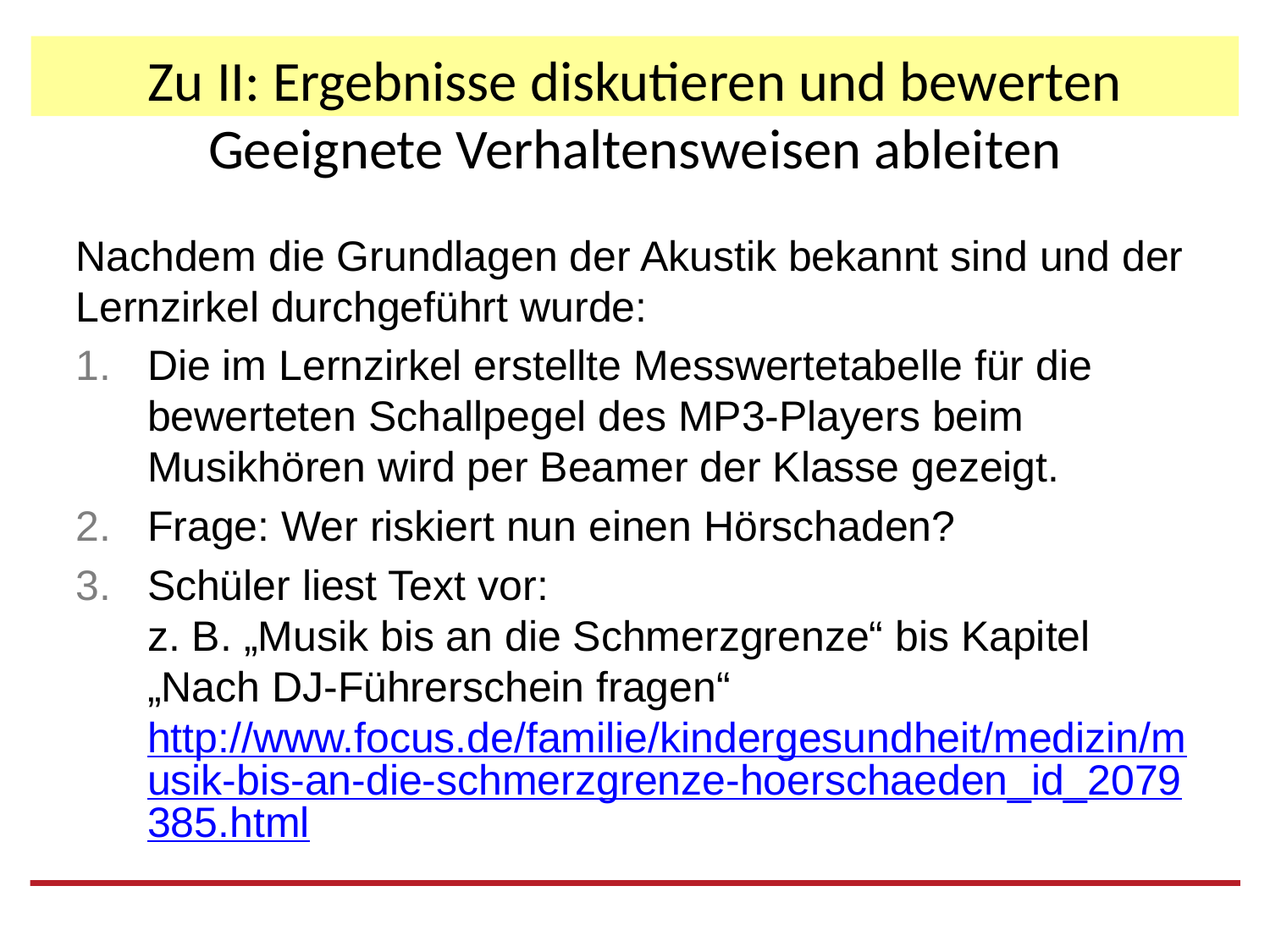

# Zu II: Ergebnisse diskutieren und bewerten Geeignete Verhaltensweisen ableiten
Nachdem die Grundlagen der Akustik bekannt sind und der Lernzirkel durchgeführt wurde:
Die im Lernzirkel erstellte Messwertetabelle für die bewerteten Schallpegel des MP3-Players beim Musikhören wird per Beamer der Klasse gezeigt.
Frage: Wer riskiert nun einen Hörschaden?
Schüler liest Text vor:
z. B. „Musik bis an die Schmerzgrenze“ bis Kapitel
„Nach DJ-Führerschein fragen“
http://www.focus.de/familie/kindergesundheit/medizin/musik-bis-an-die-schmerzgrenze-hoerschaeden_id_2079385.html